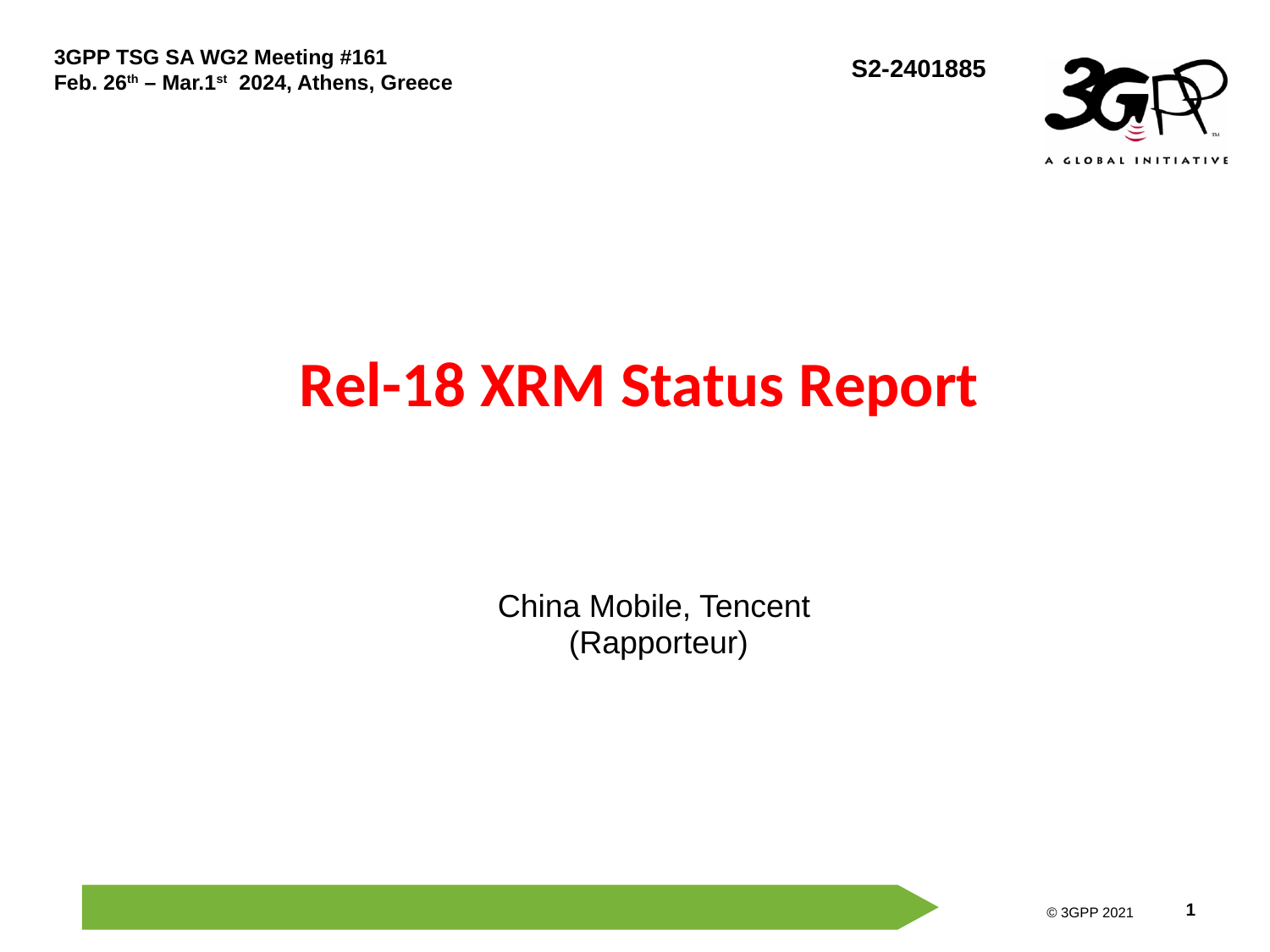

# Rel-18 XRM Status Report
China Mobile, Tencent
(Rapporteur)